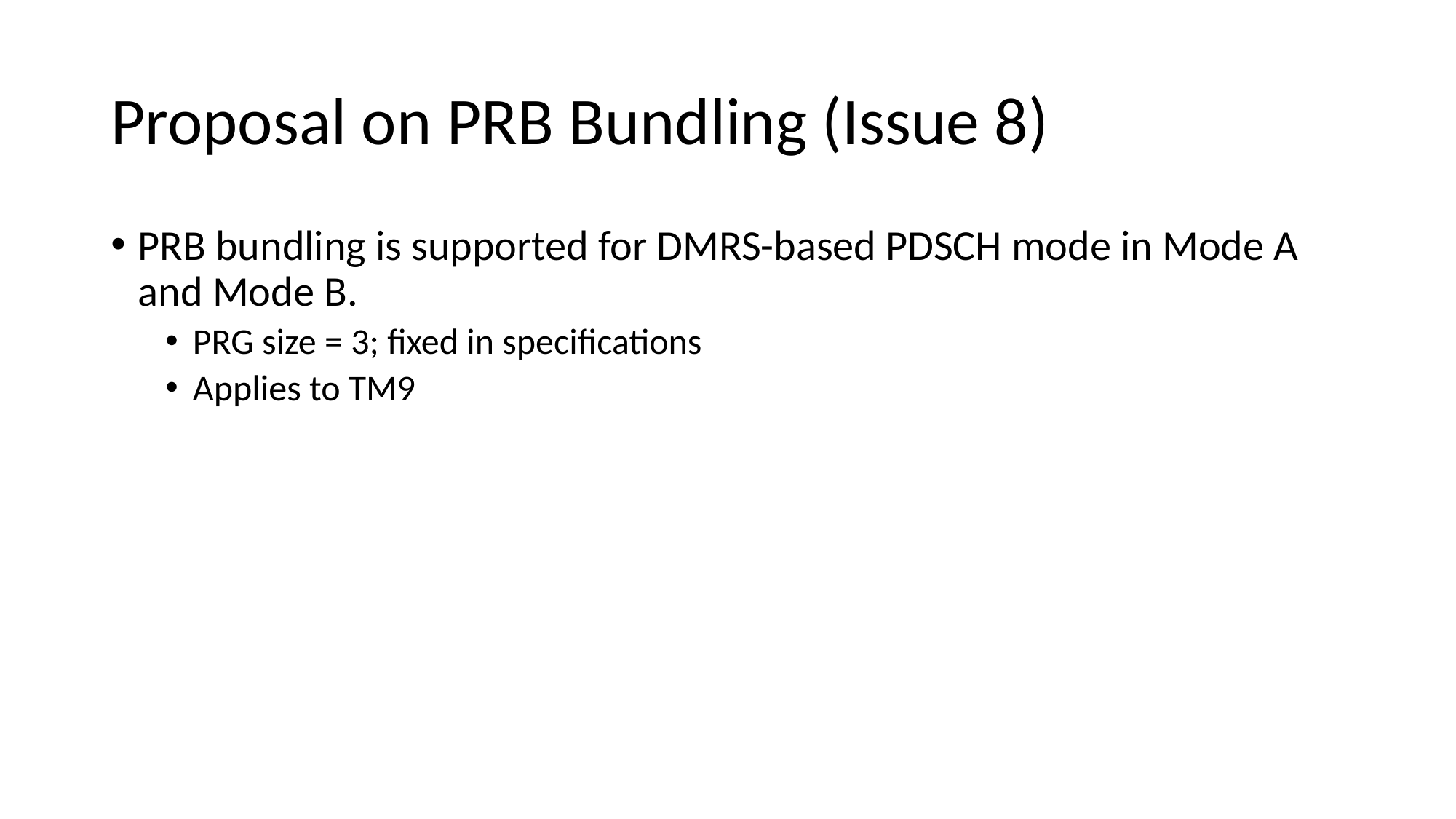

# Proposal on PRB Bundling (Issue 8)
PRB bundling is supported for DMRS-based PDSCH mode in Mode A and Mode B.
PRG size = 3; fixed in specifications
Applies to TM9